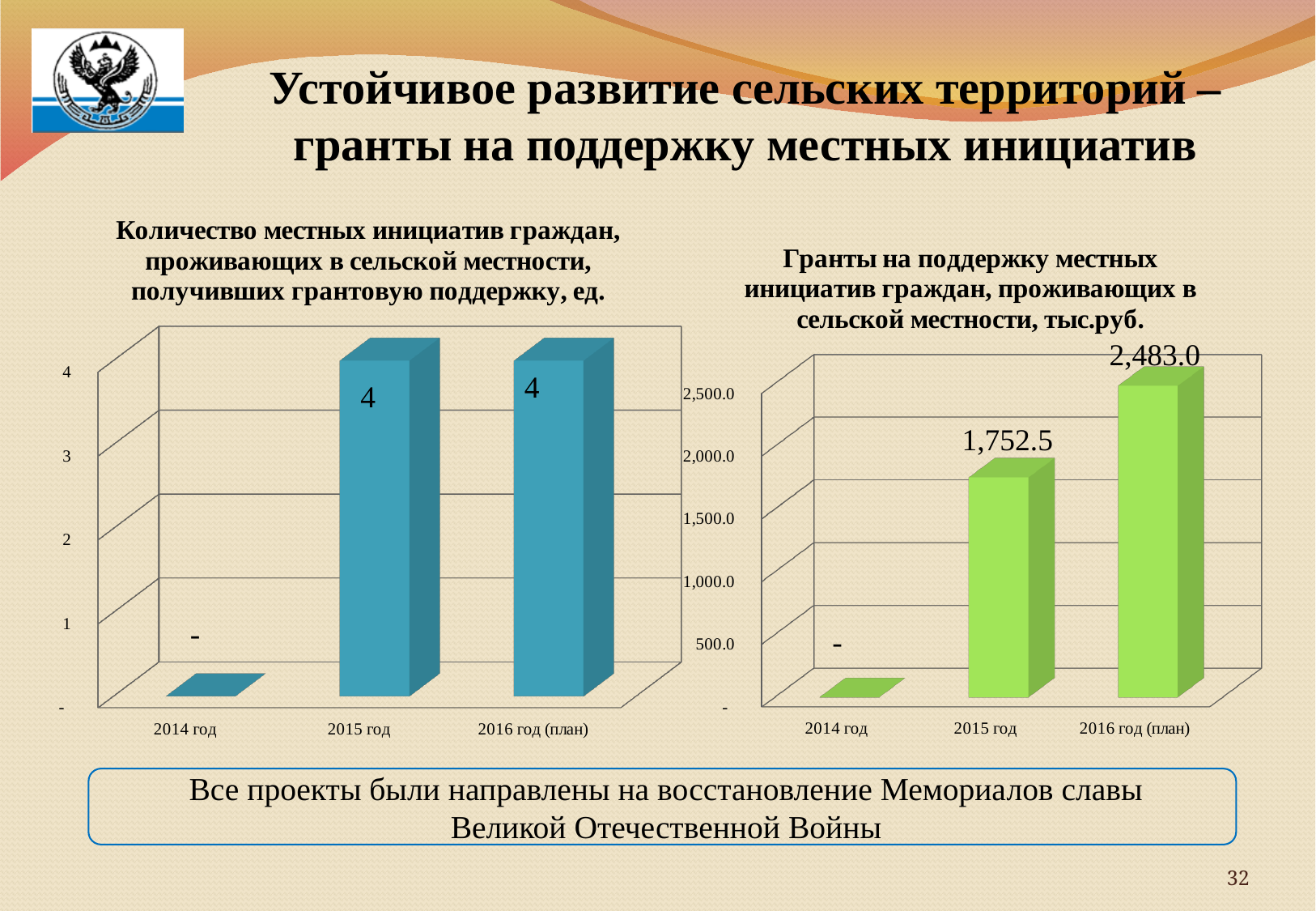

# Устойчивое развитие сельских территорий – гранты на поддержку местных инициатив

[unsupported chart]

[unsupported chart]

 Все проекты были направлены на восстановление Мемориалов славы
 Великой Отечественной Войны
32